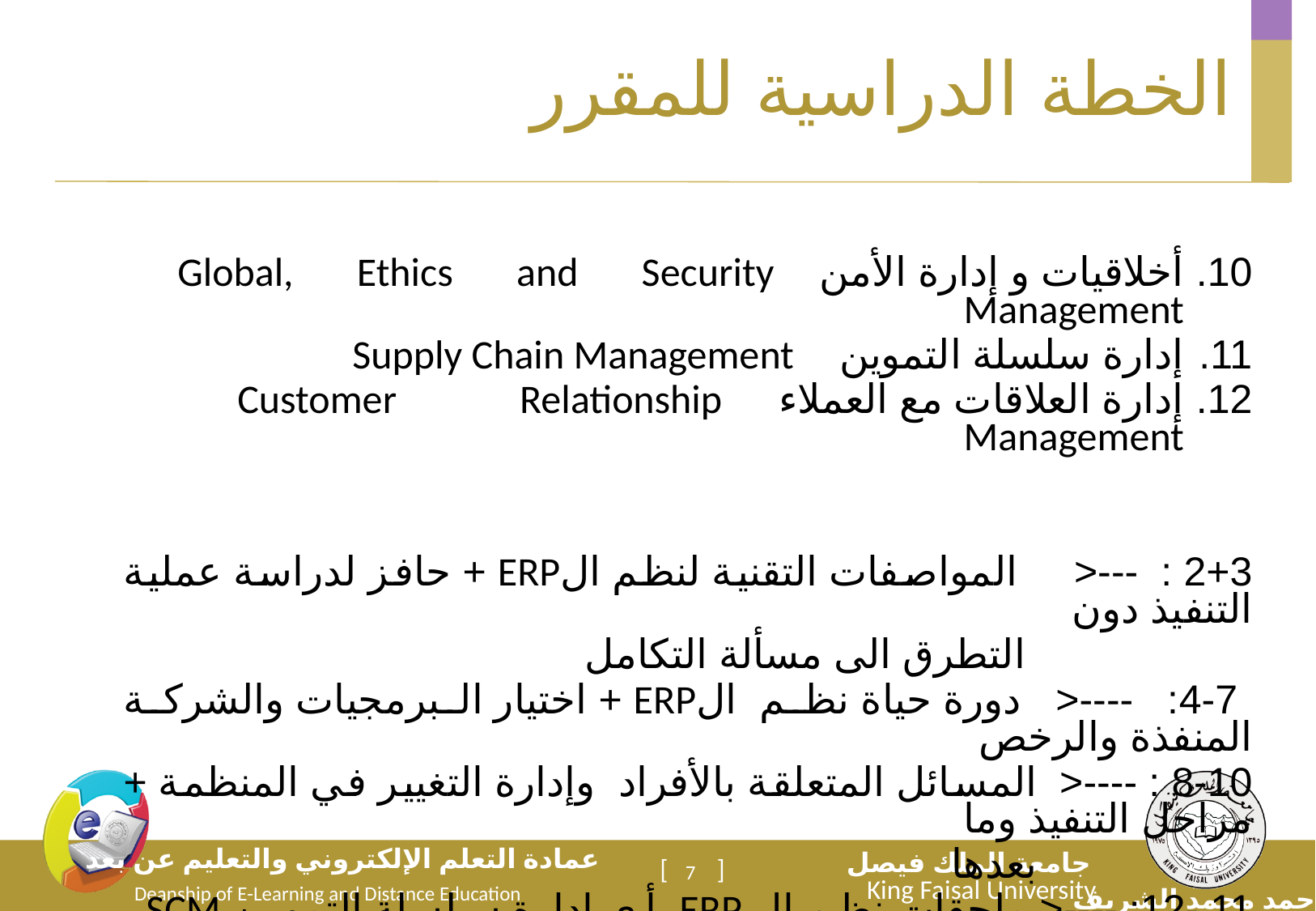

7
# الخطة الدراسية للمقرر

أخلاقيات و إدارة الأمن    Global, Ethics and Security Management
إدارة سلسلة التموين    Supply Chain Management
إدارة العلاقات مع العملاء     Customer Relationship Management

2+3 :  ---<     المواصفات التقنية لنظم الERP + حافز لدراسة عملية التنفيذ دون
                    التطرق الى مسألة التكامل
  4-7:   ----<   دورة حياة نظم  الERP + اختيار البرمجيات والشركة المنفذة والرخص
8-10 : ----<  المسائل المتعلقة بالأفراد  وإدارة التغيير في المنظمة + مراحل التنفيذ وما
                   بعدها
11 -12: ----< ملحقات نظم ال ERP  أي إدارة سلسلة التموين SCM   + إدارة موارد
              العملاء  CRM )  العلاقات مع العملاء : الجودة والفاعلية + تقليص التكاليف)